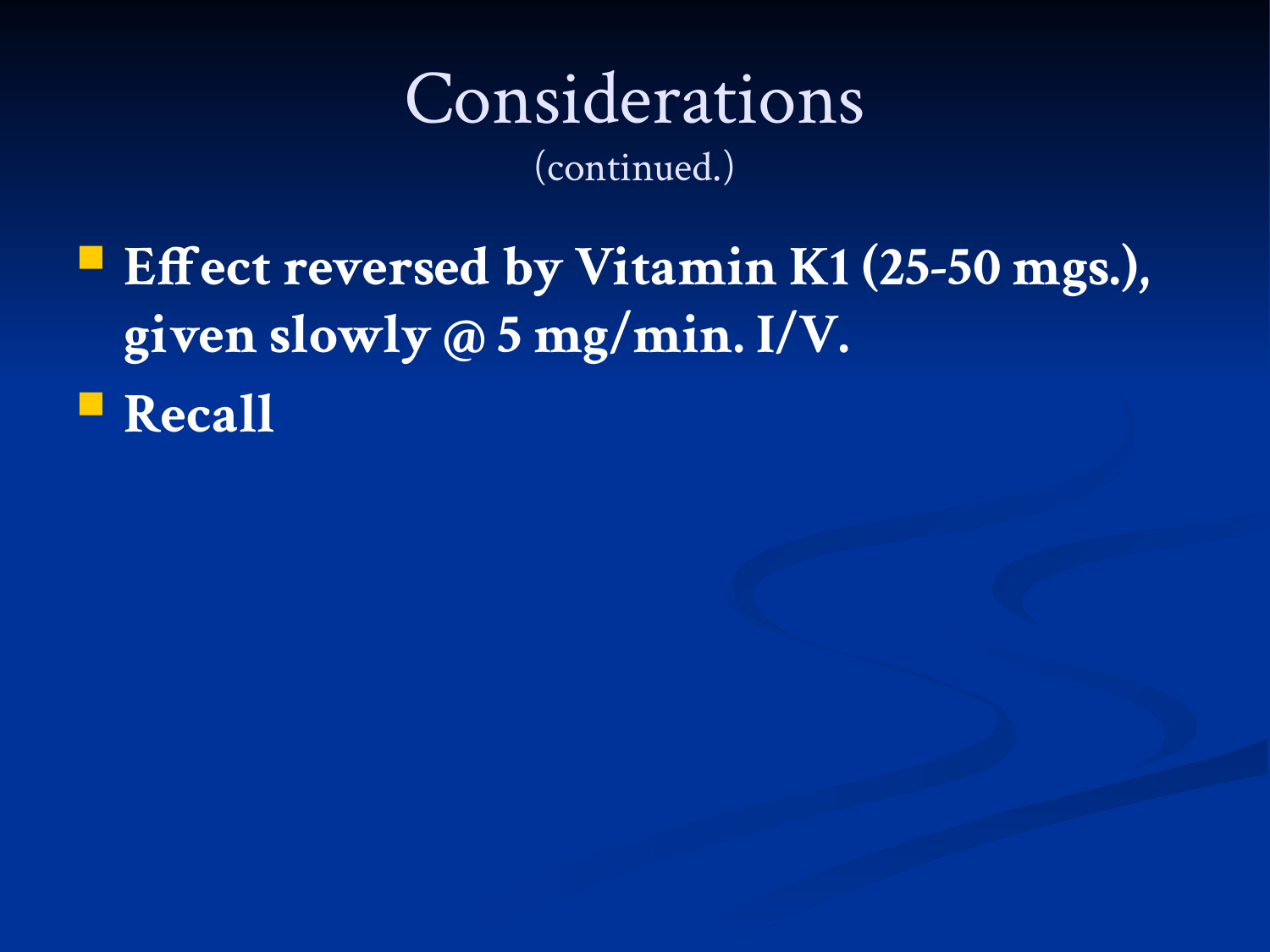

# Considerations (continued.)
Effect reversed by Vitamin K1 (25-50 mgs.), given slowly @ 5 mg/min. I/V.
Recall